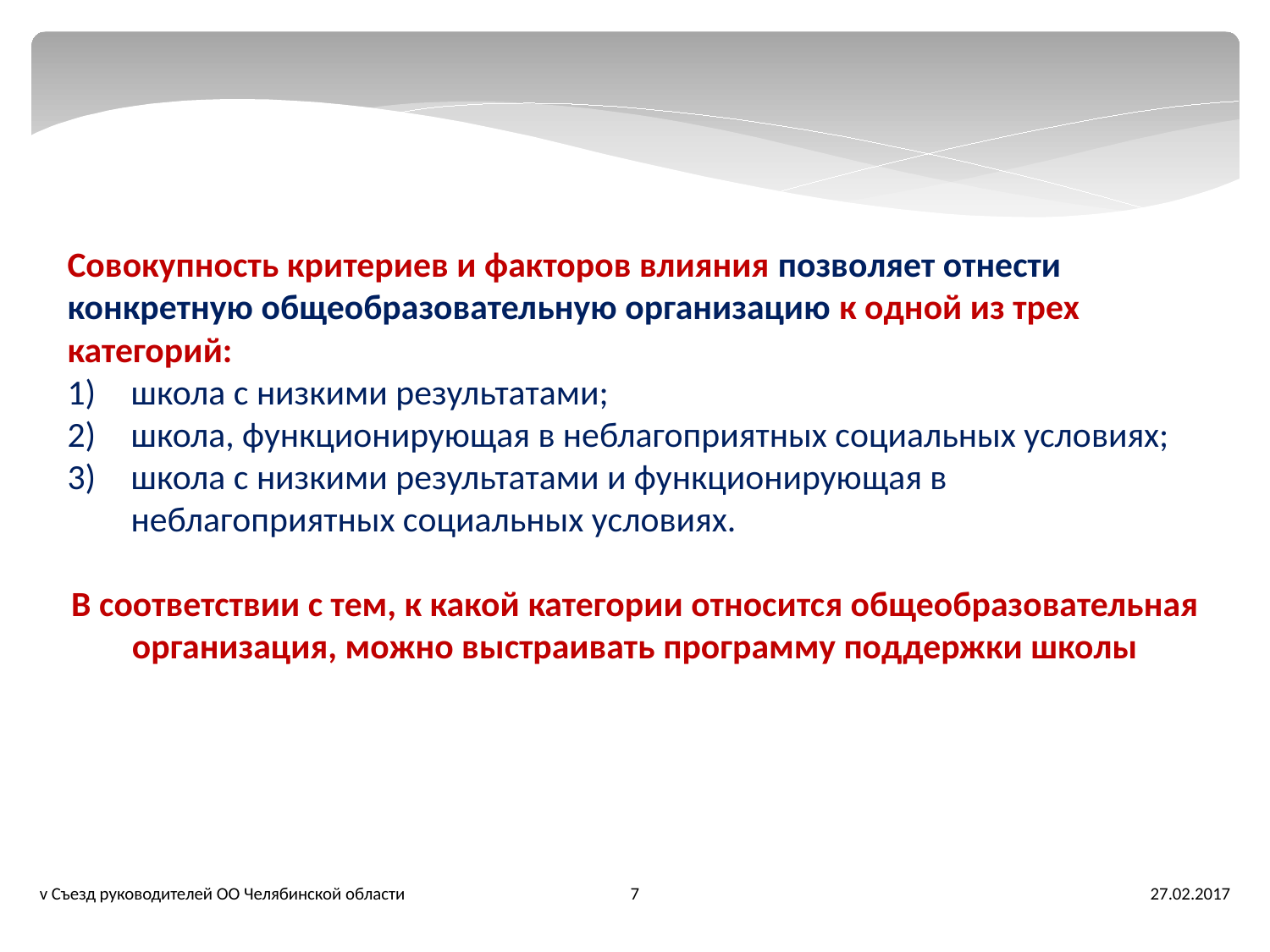

Совокупность критериев и факторов влияния позволяет отнести конкретную общеобразовательную организацию к одной из трех категорий:
школа с низкими результатами;
школа, функционирующая в неблагоприятных социальных условиях;
школа с низкими результатами и функционирующая в неблагоприятных социальных условиях.

В соответствии с тем, к какой категории относится общеобразовательная организация, можно выстраивать программу поддержки школы

7
v Съезд руководителей ОО Челябинской области
27.02.2017